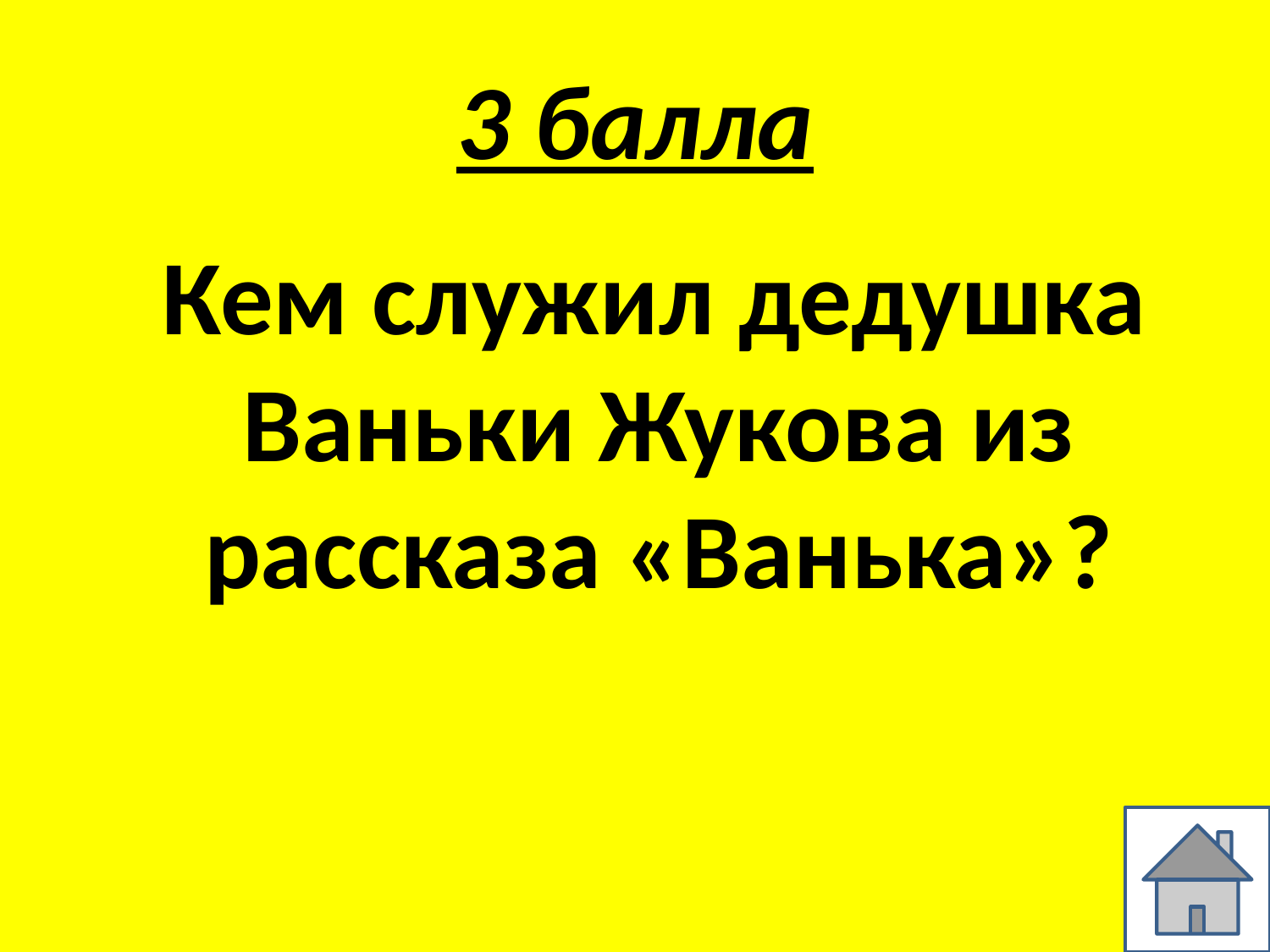

# 3 балла
   Кем служил дедушка Ваньки Жукова из рассказа «Ванька»?